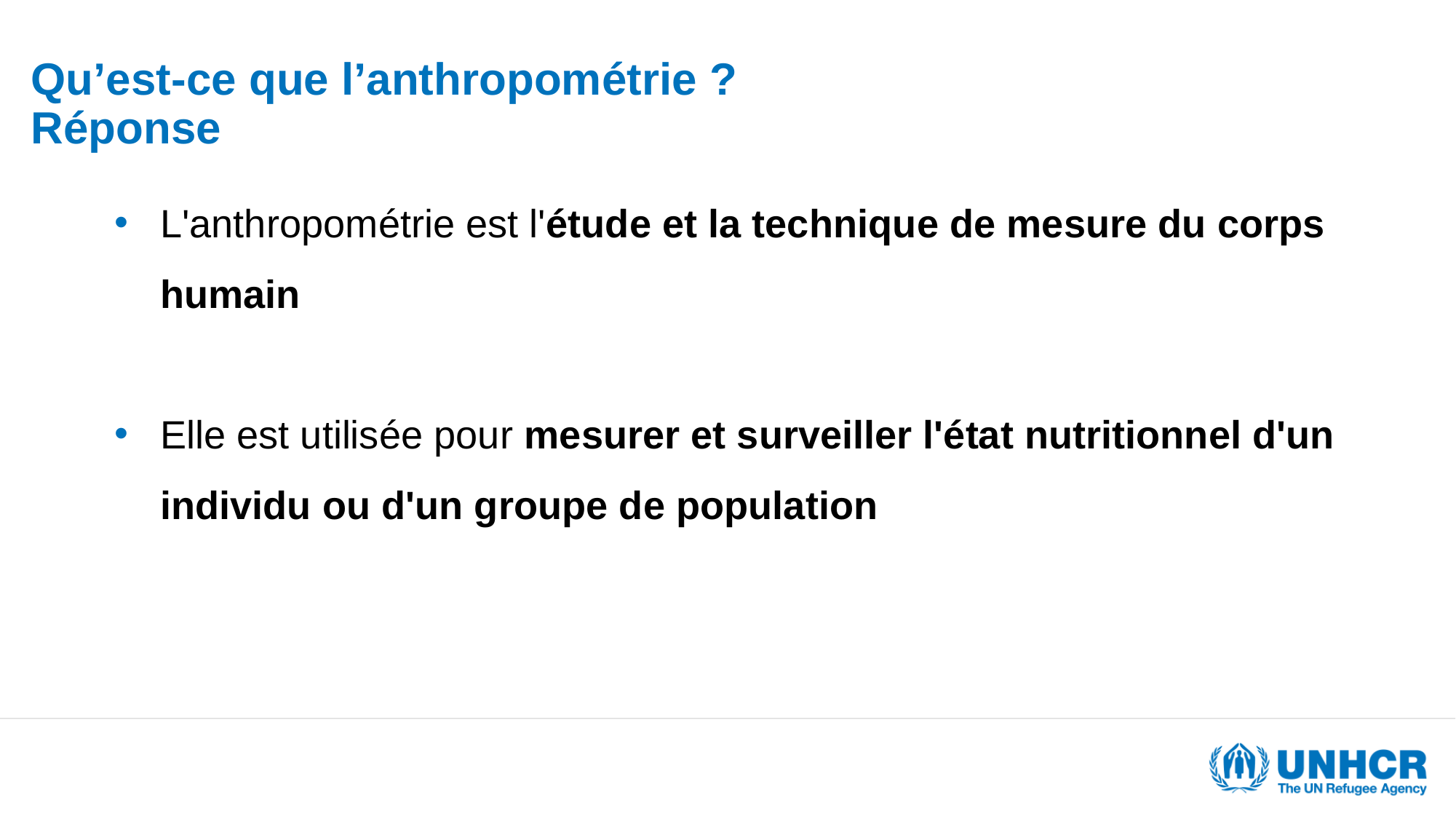

# Qu’est-ce que l’anthropométrie ? Réponse
L'anthropométrie est l'étude et la technique de mesure du corps humain

Elle est utilisée pour mesurer et surveiller l'état nutritionnel d'un individu ou d'un groupe de population